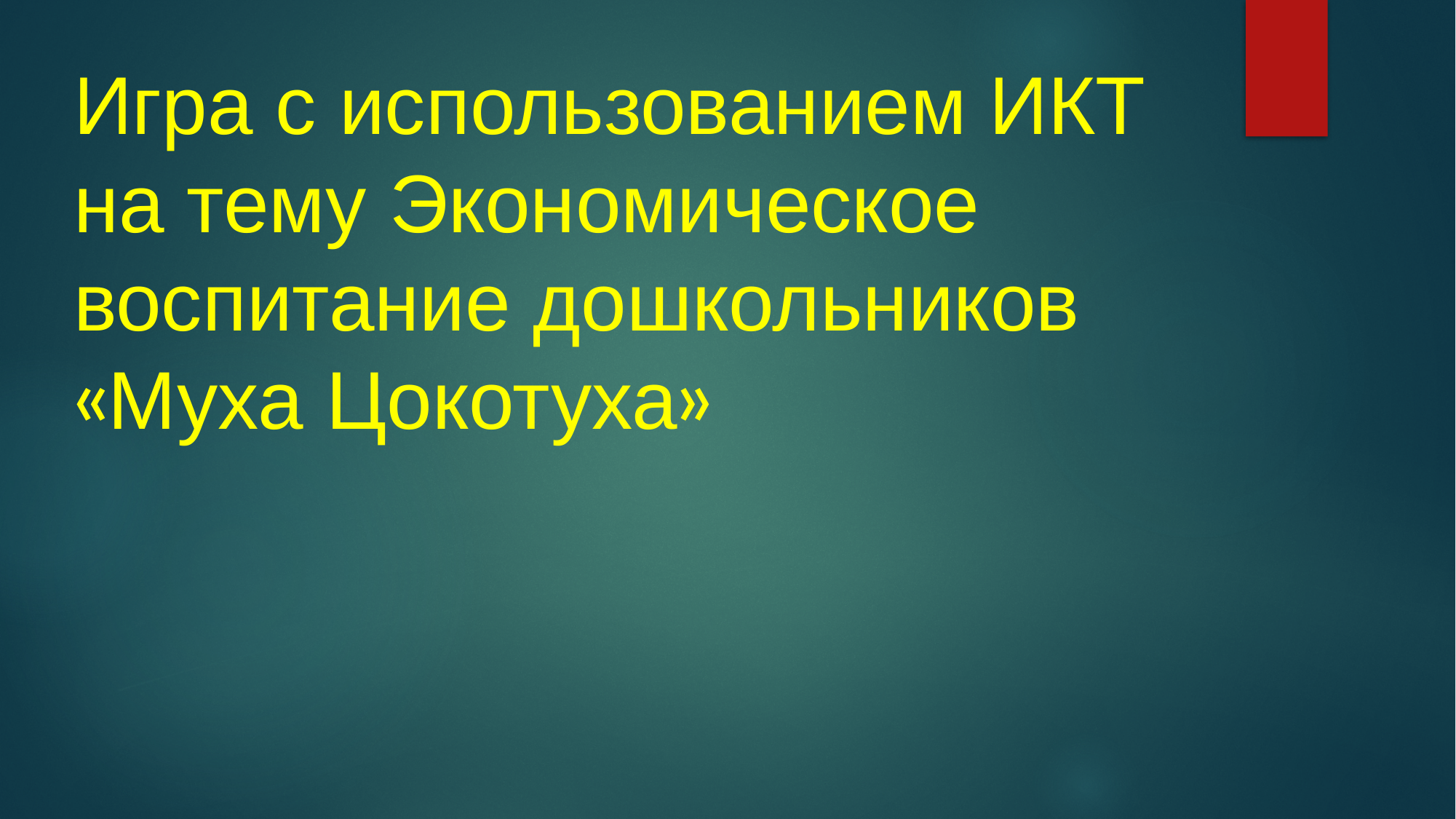

Игра с использованием ИКТ на тему Экономическое воспитание дошкольников «Муха Цокотуха»